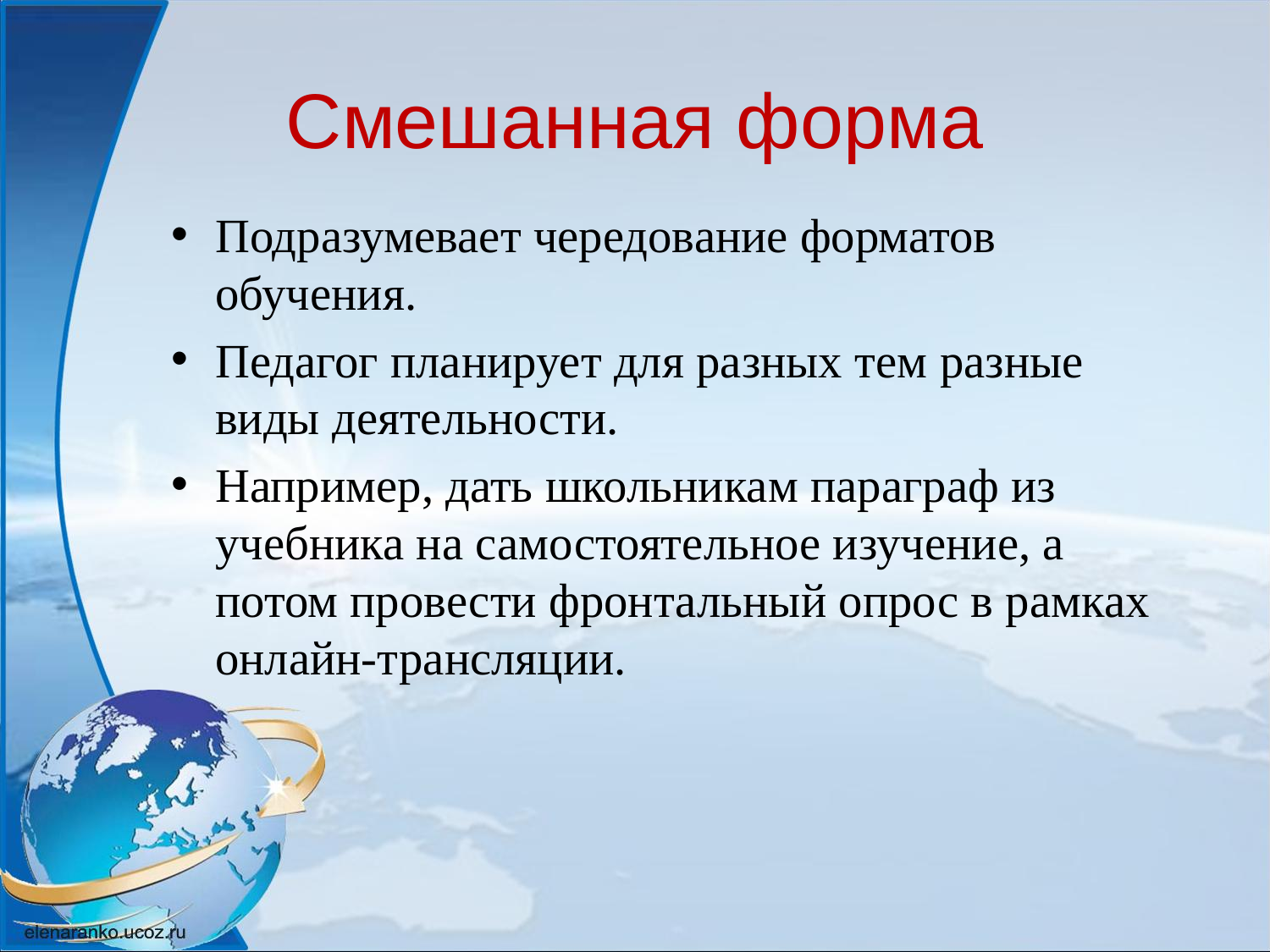

# Смешанная форма
Подразумевает чередование форматов обучения.
Педагог планирует для разных тем разные виды деятельности.
Например, дать школьникам параграф из учебника на самостоятельное изучение, а потом провести фронтальный опрос в рамках онлайн-трансляции.